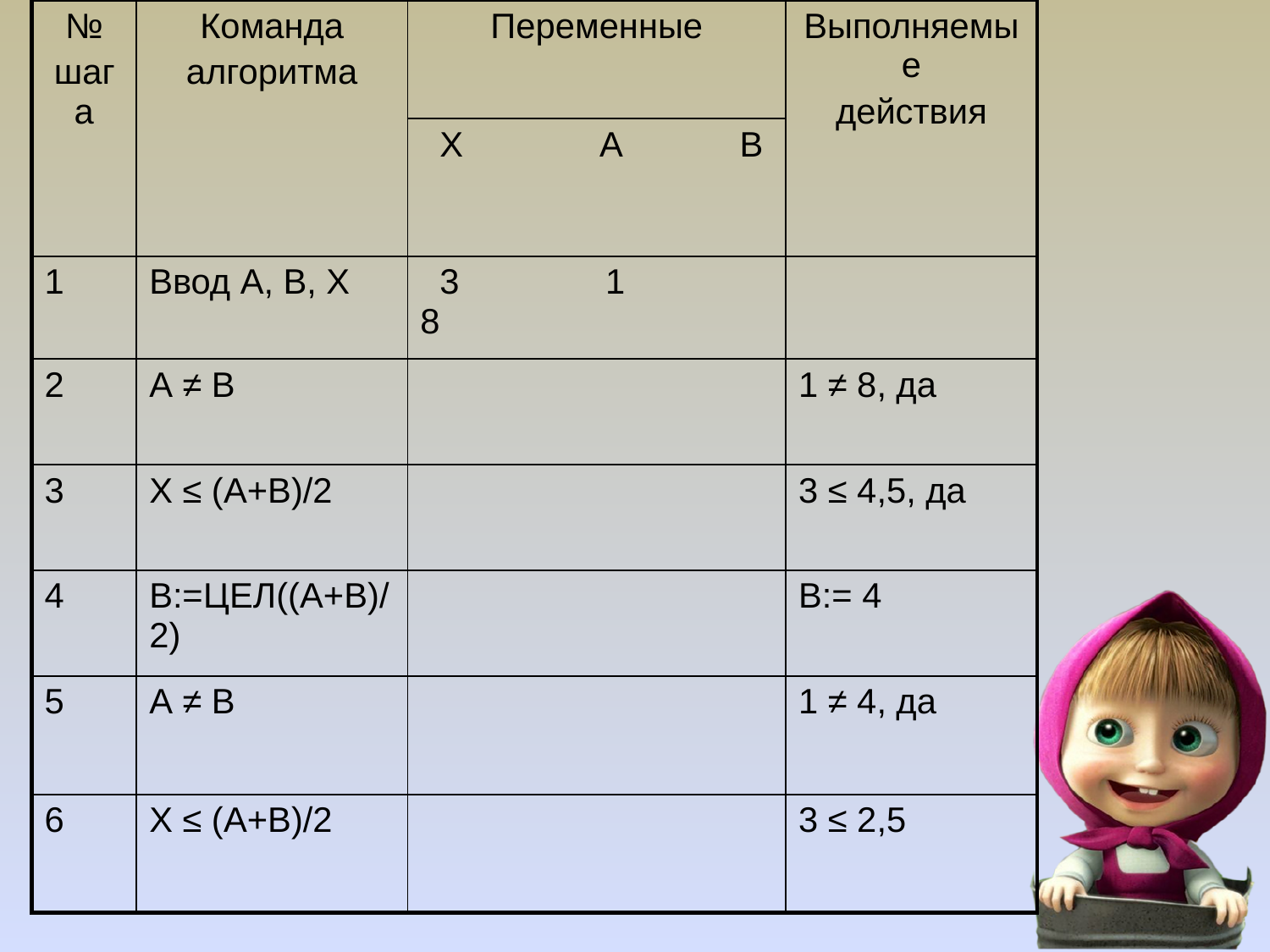

| № шага | Команда алгоритма | Переменные | Выполняемые действия |
| --- | --- | --- | --- |
|  |  | Х А В |  |
| 1 | Ввод А, В, Х | 3 1 8 |  |
| 2 | А ≠ В |  | 1 ≠ 8, да |
| 3 | Х ≤ (А+В)/2 |  | 3 ≤ 4,5, да |
| 4 | В:=ЦЕЛ((А+В)/2) |  | В:= 4 |
| 5 | А ≠ В |  | 1 ≠ 4, да |
| 6 | Х ≤ (А+В)/2 |  | 3 ≤ 2,5 |